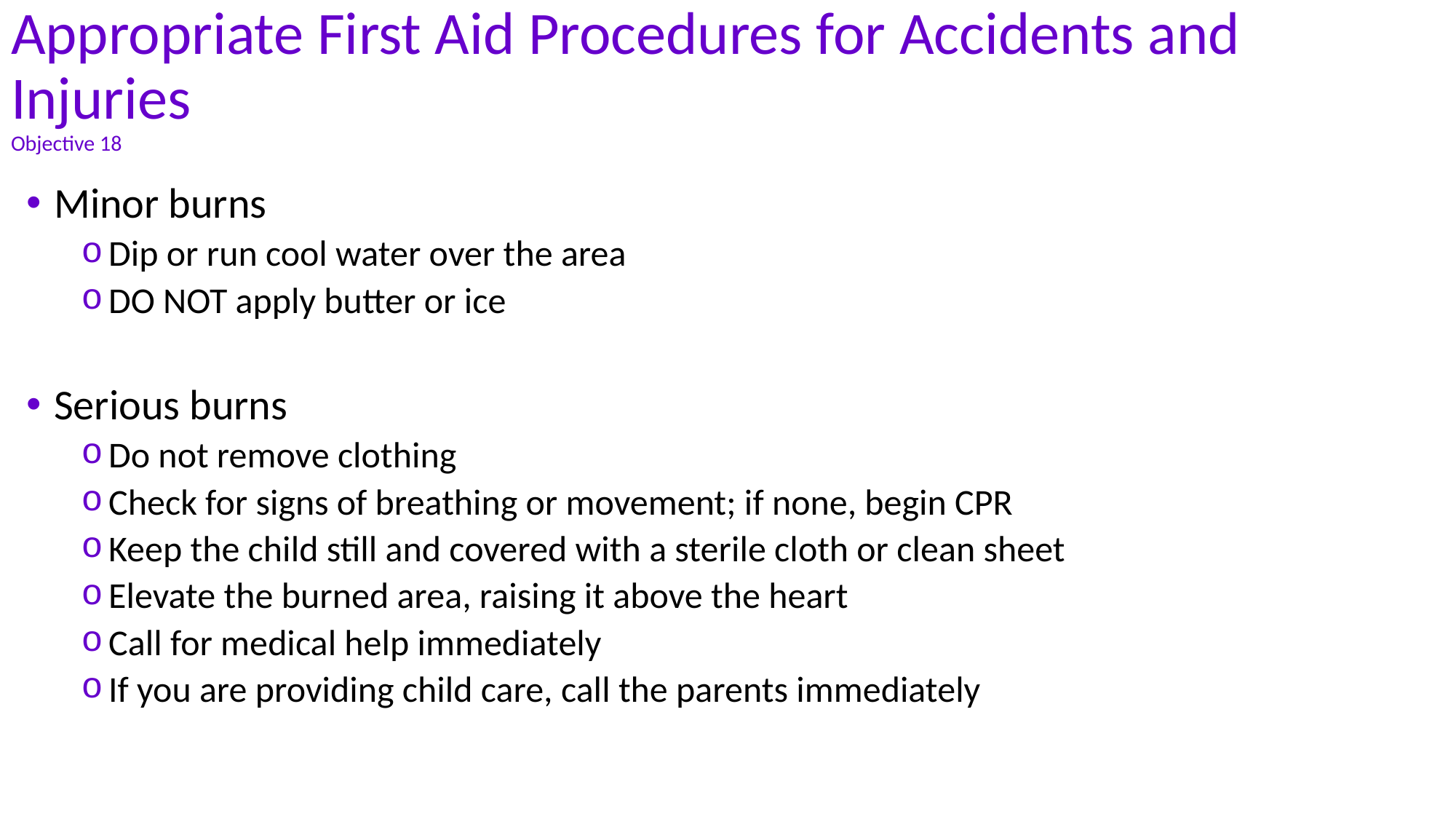

# Appropriate First Aid Procedures for Accidents and Injuries Objective 18
Minor burns
Dip or run cool water over the area
DO NOT apply butter or ice

Serious burns
Do not remove clothing
Check for signs of breathing or movement; if none, begin CPR
Keep the child still and covered with a sterile cloth or clean sheet
Elevate the burned area, raising it above the heart
Call for medical help immediately
If you are providing child care, call the parents immediately